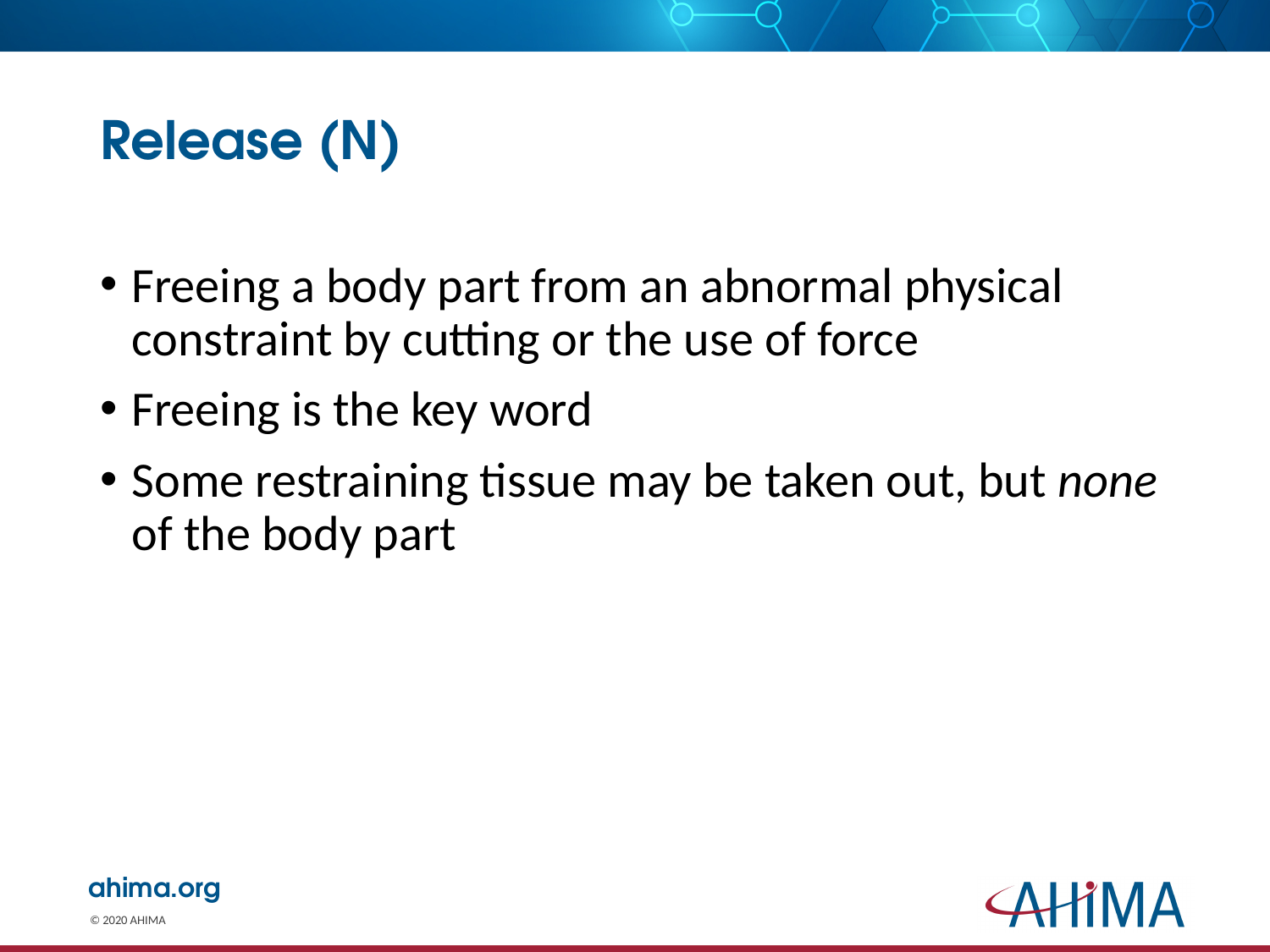

# Release (N)
Freeing a body part from an abnormal physical constraint by cutting or the use of force
Freeing is the key word
Some restraining tissue may be taken out, but none of the body part